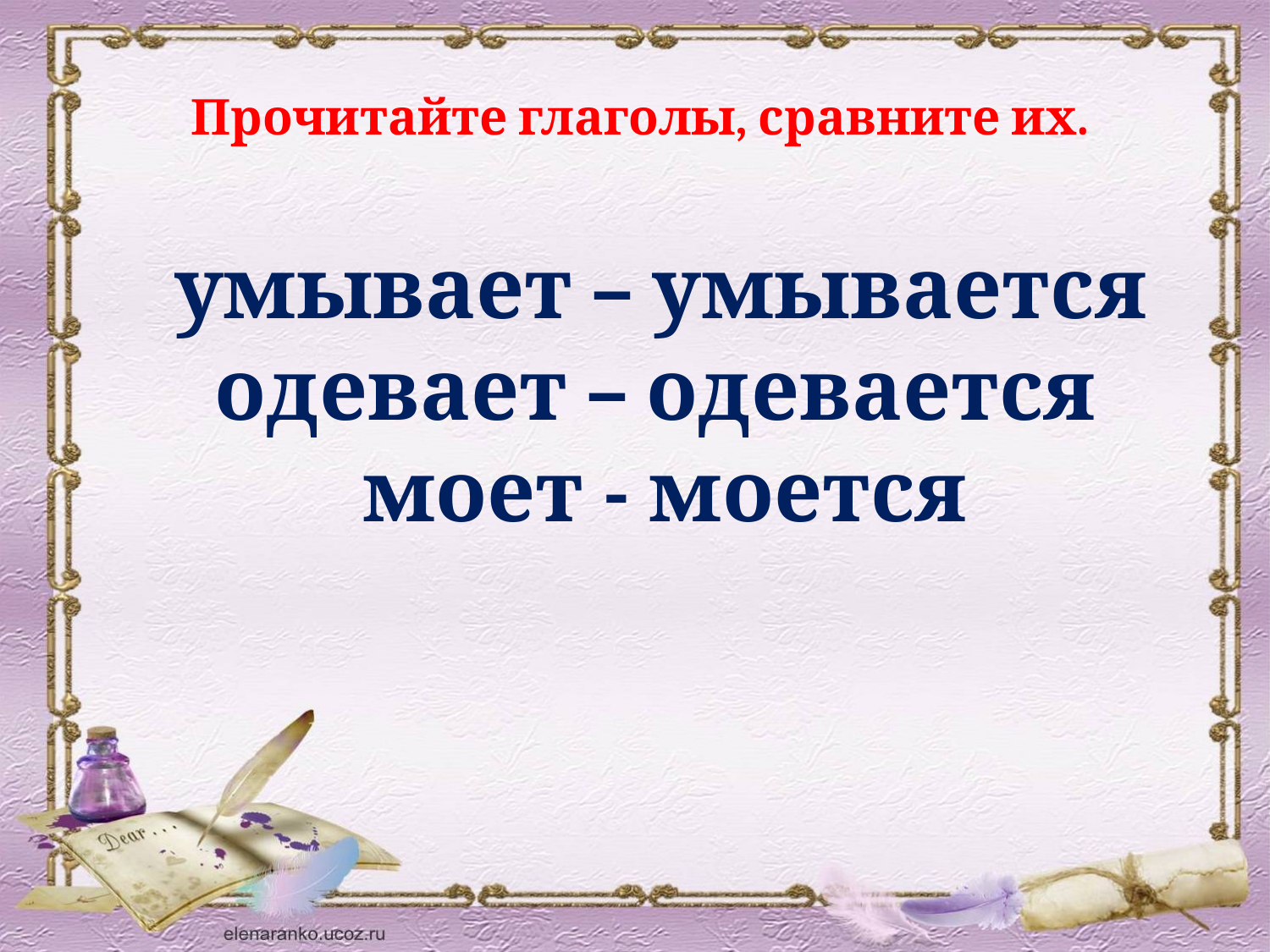

Прочитайте глаголы, сравните их.

 умывает – умывается
одевает – одевается
моет - моется